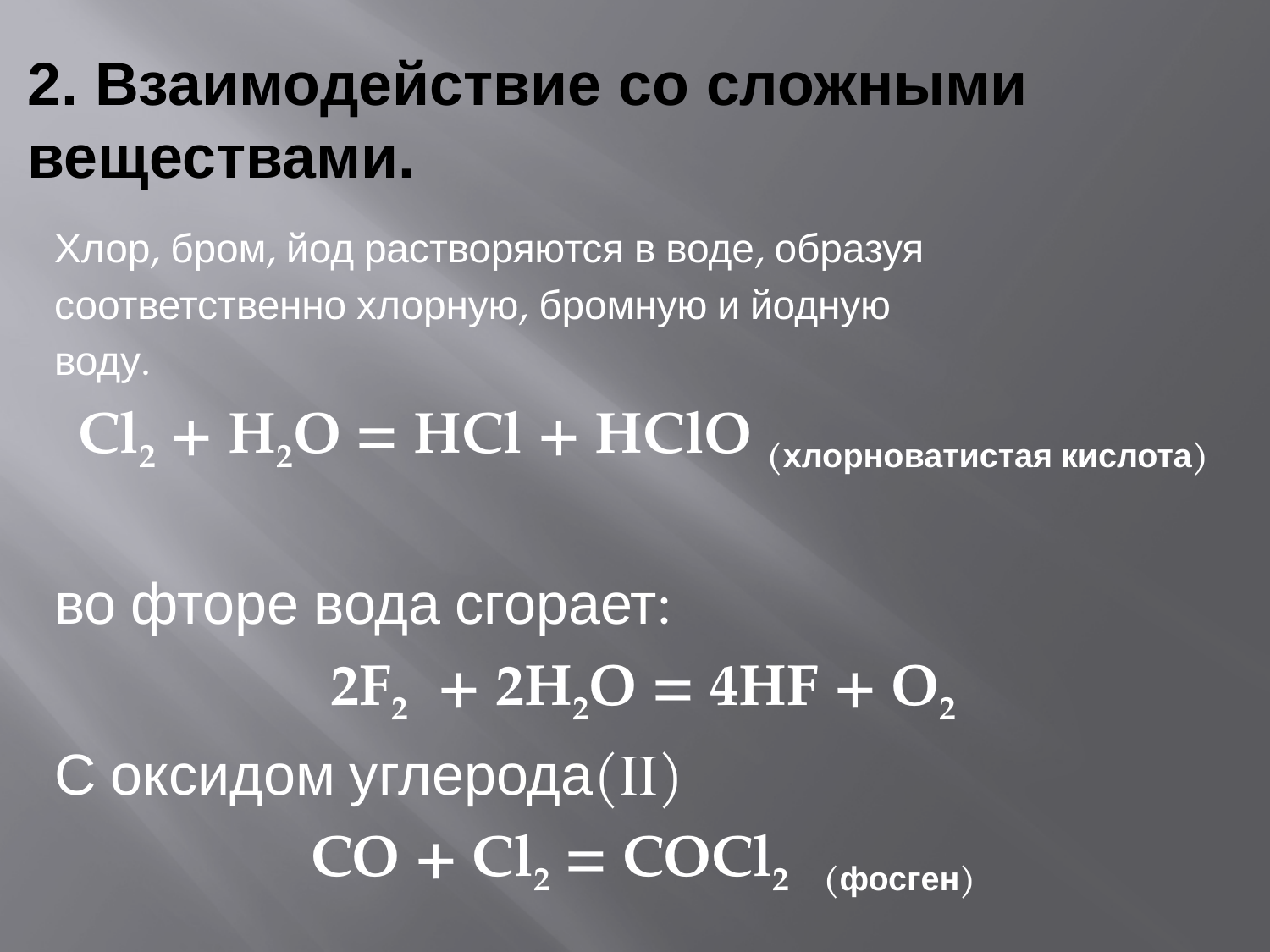

# 2. Взаимодействие со сложными веществами.
Хлор, бром, йод растворяются в воде, образуя
соответственно хлорную, бромную и йодную
воду.
Cl2 + H2O = HCl + HClO (хлорноватистая кислота)

во фторе вода сгорает:
2F2  + 2H2O = 4HF + O2
С оксидом углерода(ΙΙ)
CO + Cl2 = COCl2    (фосген)